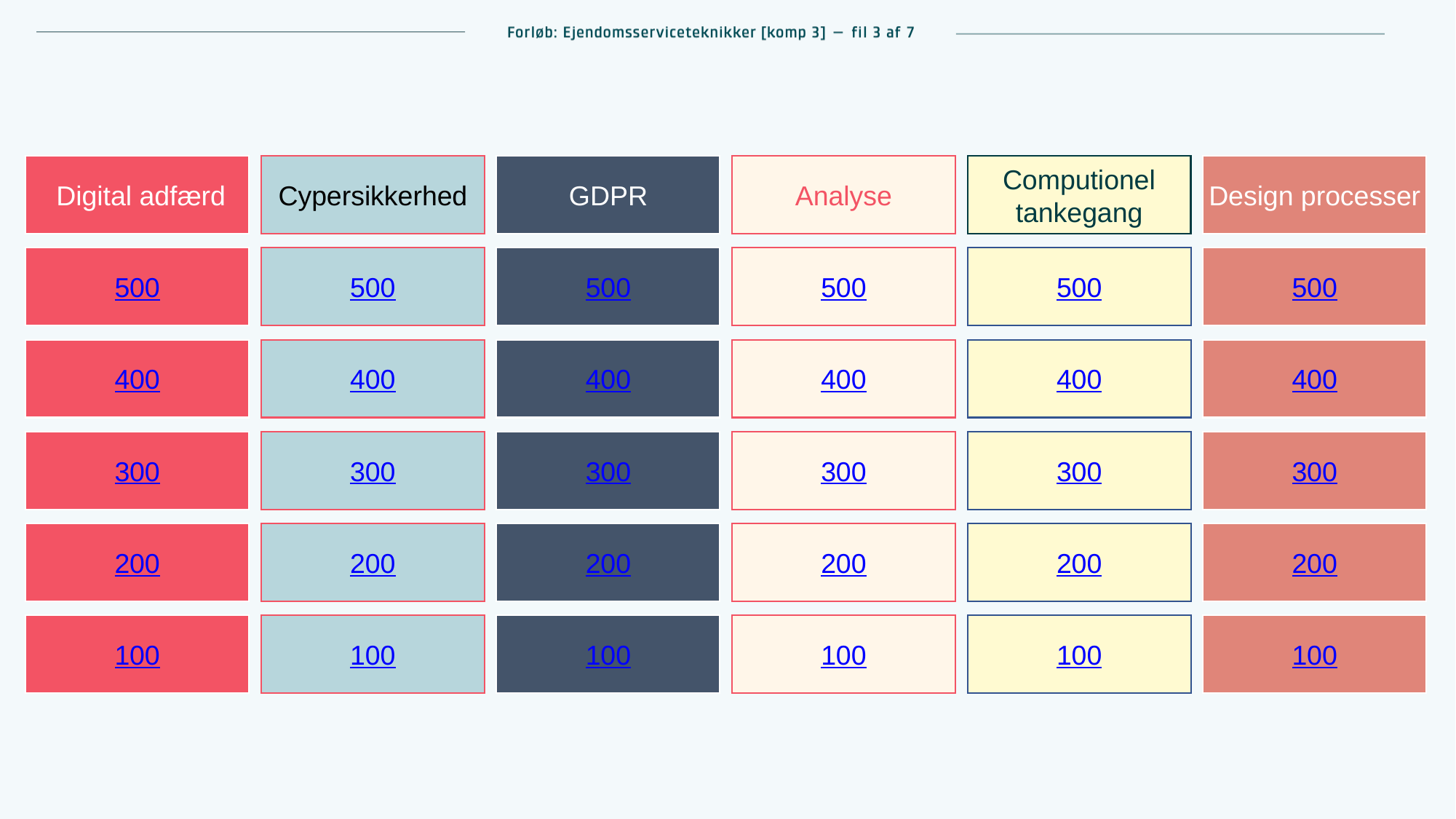

Digital adfærd

Cypersikkerhed

GDPR

Analyse

Computionel tankegang

Design processer

500

500

500

500

500

500

400

400

400

400

400

400

300

300

300

300

300

300

200

200

200

200

200

200

100

100

100

100

100

100
1